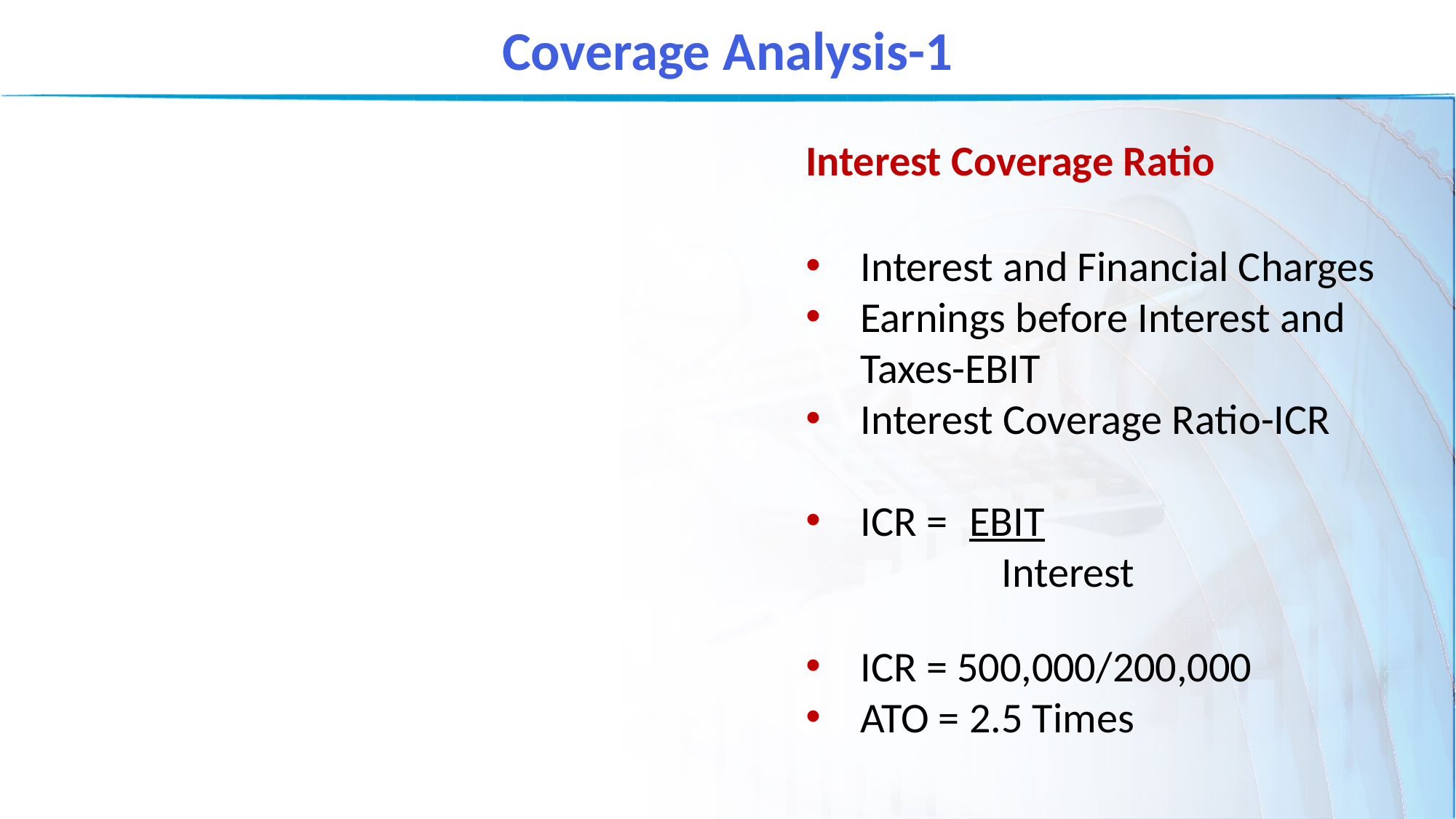

Coverage Analysis-1
Interest Coverage Ratio

Interest and Financial Charges
Earnings before Interest and Taxes-EBIT
Interest Coverage Ratio-ICR

ICR = 	EBIT
	         Interest

ICR = 500,000/200,000
ATO = 2.5 Times